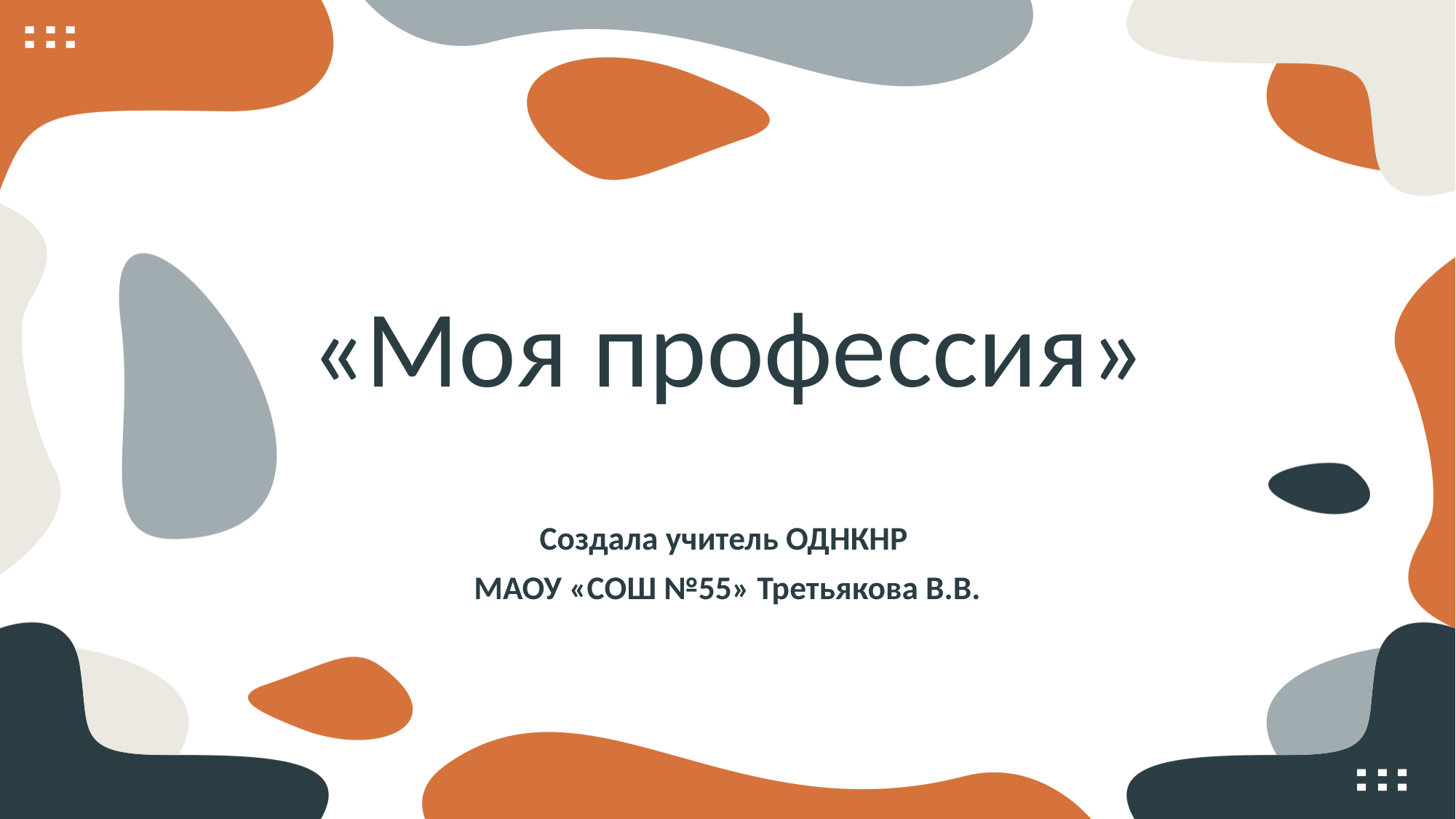

# «Моя профессия»
Создала учитель ОДНКНР
МАОУ «СОШ №55» Третьякова В.В.